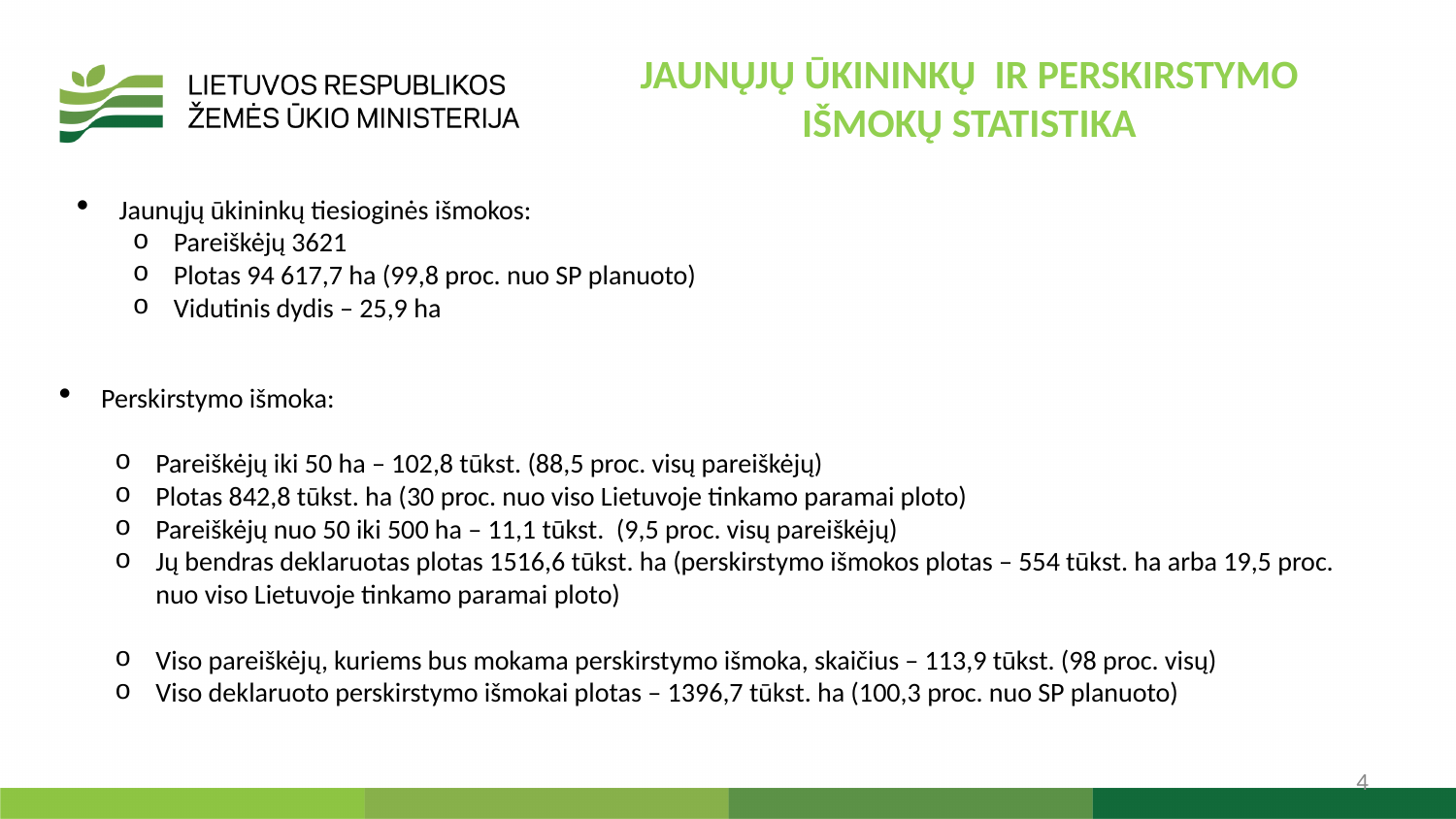

JAUNŲJŲ ŪKININKŲ  IR PERSKIRSTYMO IŠMOKŲ STATISTIKA
Jaunųjų ūkininkų tiesioginės išmokos:
Pareiškėjų 3621
Plotas 94 617,7 ha (99,8 proc. nuo SP planuoto)
Vidutinis dydis – 25,9 ha
Perskirstymo išmoka:

Pareiškėjų iki 50 ha – 102,8 tūkst. (88,5 proc. visų pareiškėjų)
Plotas 842,8 tūkst. ha (30 proc. nuo viso Lietuvoje tinkamo paramai ploto)
Pareiškėjų nuo 50 iki 500 ha – 11,1 tūkst.  (9,5 proc. visų pareiškėjų)
Jų bendras deklaruotas plotas 1516,6 tūkst. ha (perskirstymo išmokos plotas – 554 tūkst. ha arba 19,5 proc. nuo viso Lietuvoje tinkamo paramai ploto)

Viso pareiškėjų, kuriems bus mokama perskirstymo išmoka, skaičius – 113,9 tūkst. (98 proc. visų)
Viso deklaruoto perskirstymo išmokai plotas – 1396,7 tūkst. ha (100,3 proc. nuo SP planuoto)
4